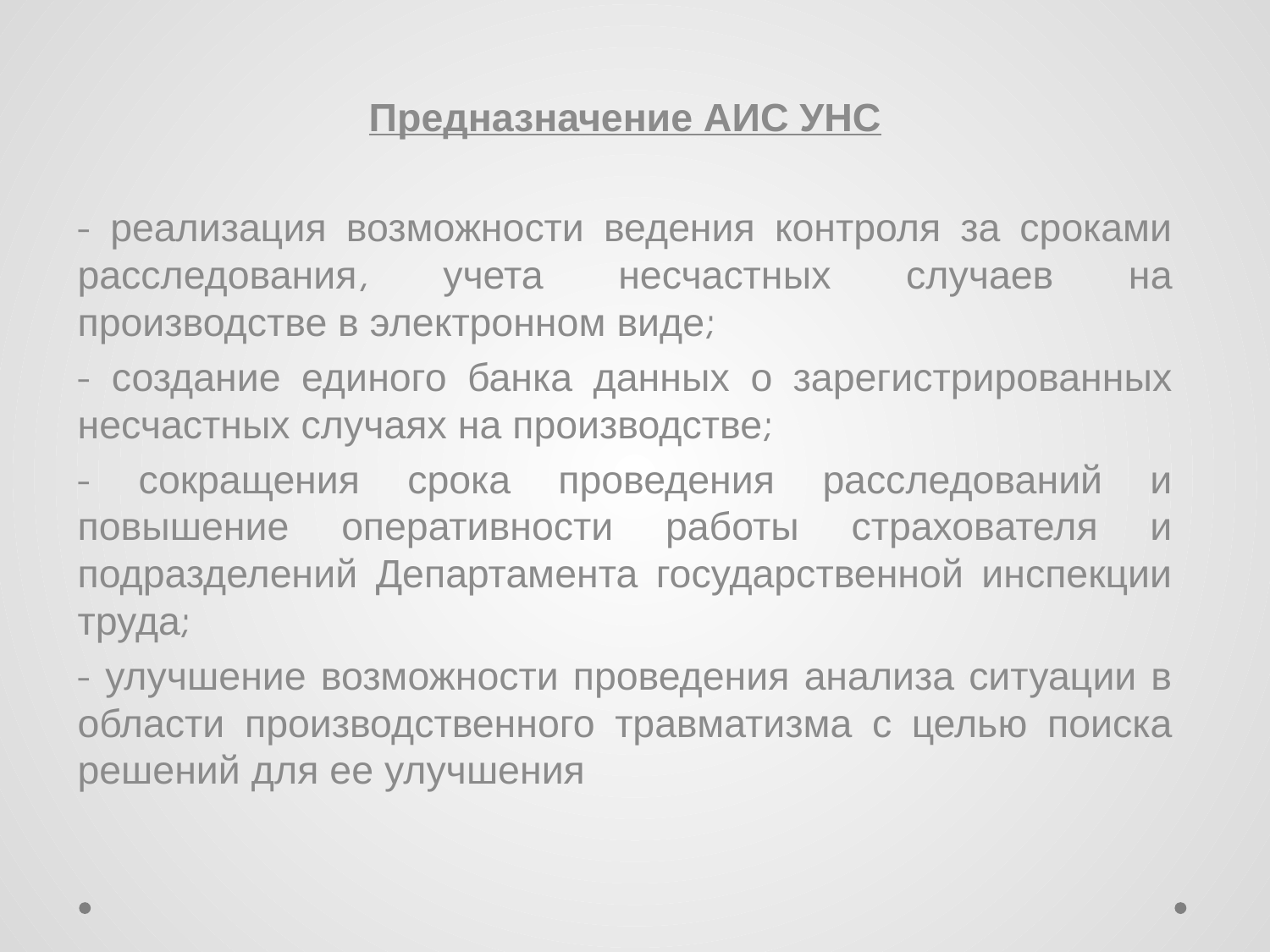

Предназначение АИС УНС

- реализация возможности ведения контроля за сроками расследования, учета несчастных случаев на производстве в электронном виде;
- создание единого банка данных о зарегистрированных несчастных случаях на производстве;
- сокращения срока проведения расследований и повышение оперативности работы страхователя и подразделений Департамента государственной инспекции труда;
- улучшение возможности проведения анализа ситуации в области производственного травматизма с целью поиска решений для ее улучшения